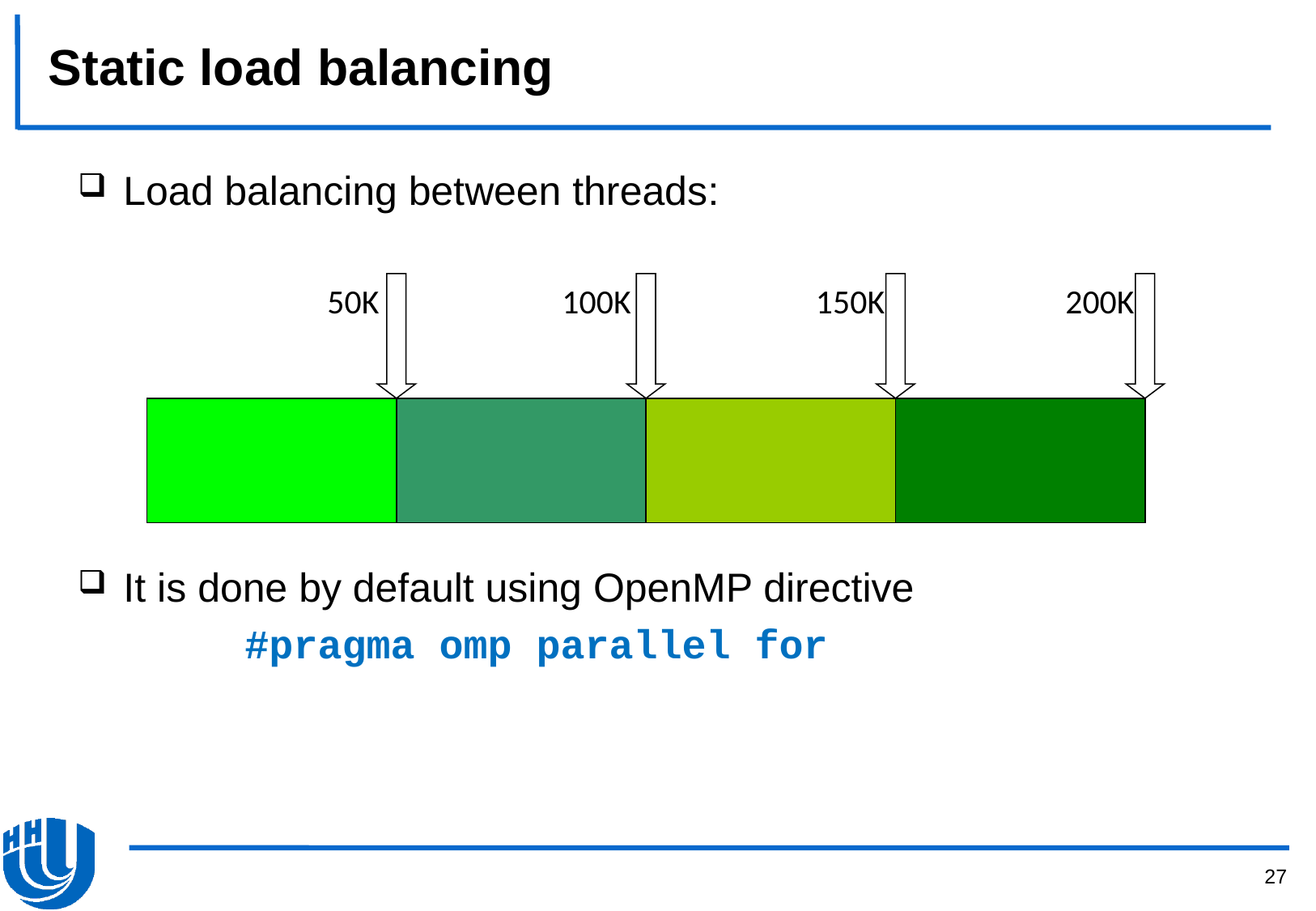

# Static load balancing
Load balancing between threads:

It is done by default using OpenMP directive
		#pragma omp parallel for

50K

100K

150K

200K